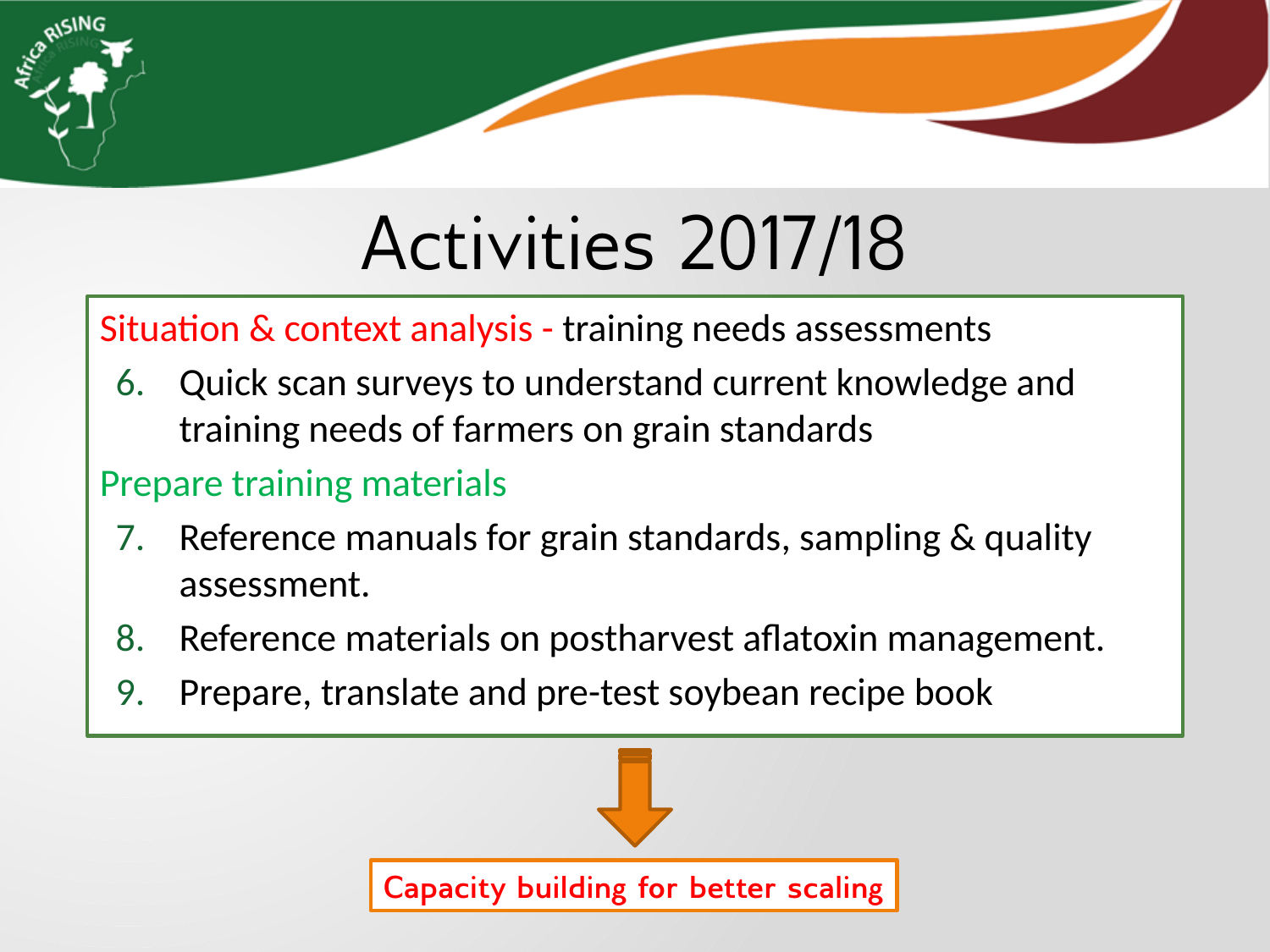

Activities 2017/18
Situation & context analysis - training needs assessments
Quick scan surveys to understand current knowledge and training needs of farmers on grain standards
Prepare training materials
Reference manuals for grain standards, sampling & quality assessment.
Reference materials on postharvest aflatoxin management.
Prepare, translate and pre-test soybean recipe book

Capacity building for better scaling